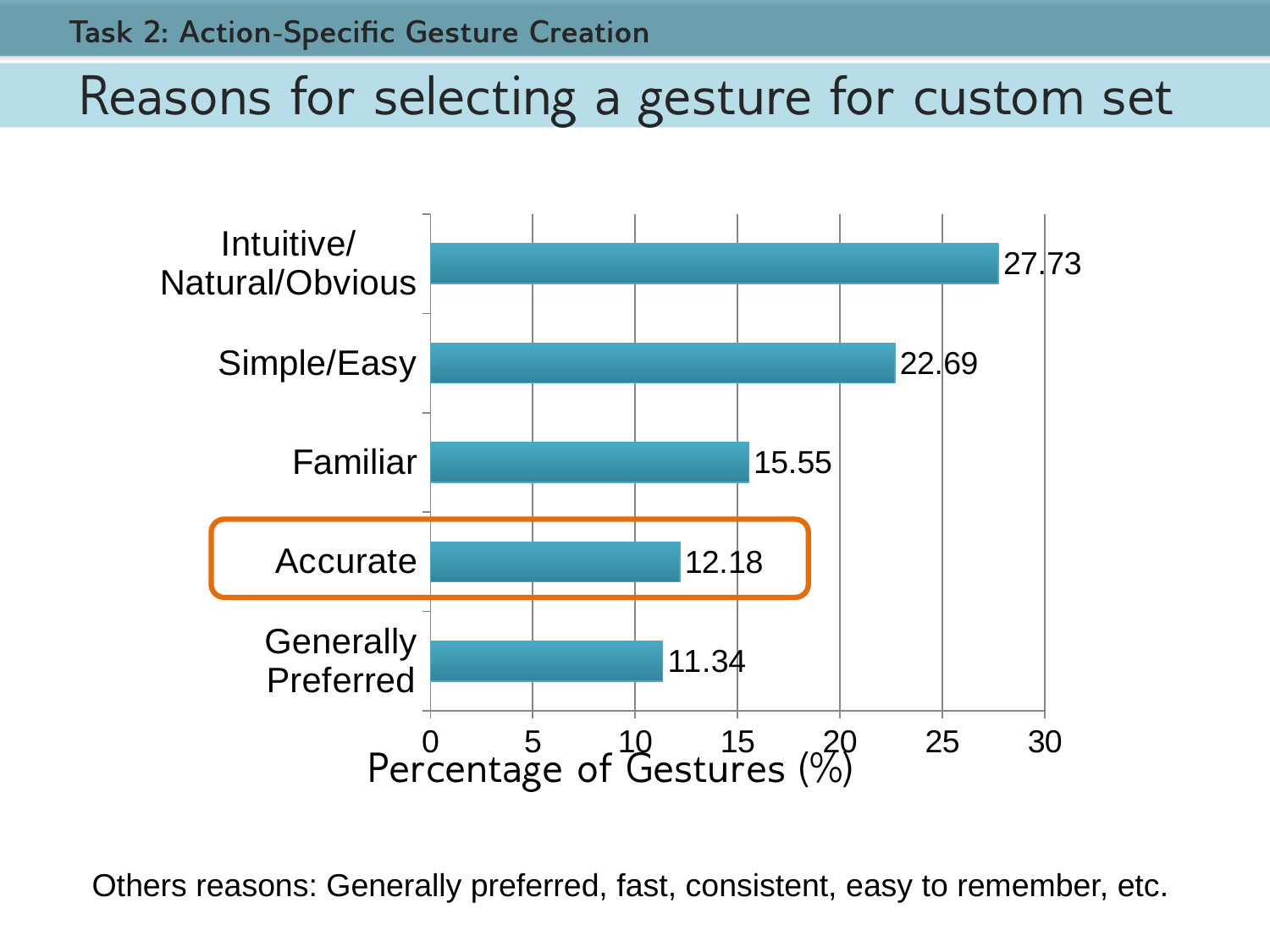

Task 2: Action-Specific Gesture Creation
Reasons for selecting a gesture for custom set

### Chart

| Category |  |
|---|---|
| Generally Preferred | 11.34 |
| Accurate | 12.18 |
| Familiar | 15.55 |
| Simple/Easy | 22.69 |
| Intuitive/Natural/Obvious | 27.73 |
Others reasons: Generally preferred, fast, consistent, easy to remember, etc.